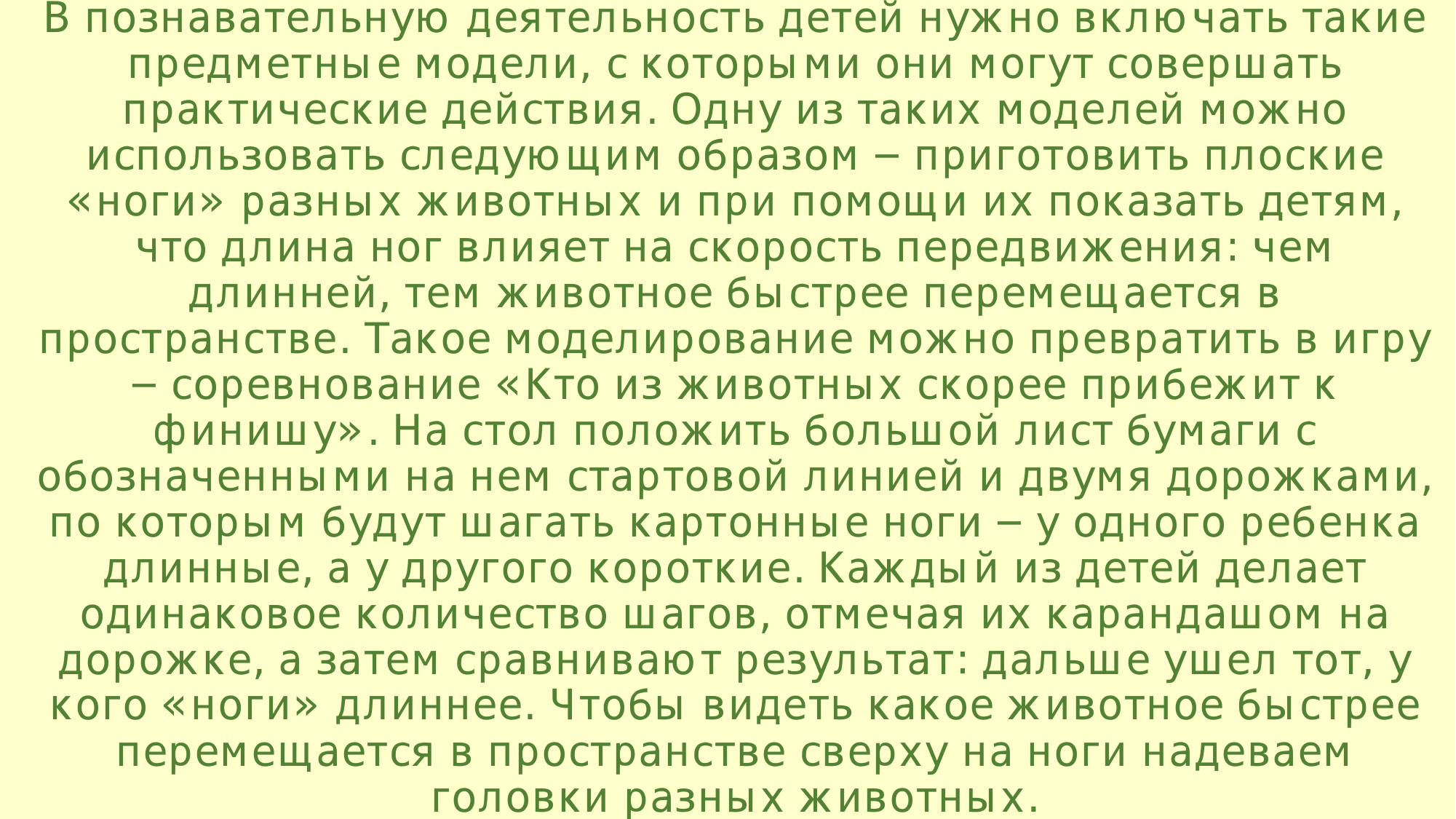

# В познавательную деятельность детей нужно включать такие предметные модели, с которыми они могут совершать практические действия. Одну из таких моделей можно использовать следующим образом – приготовить плоские «ноги» разных животных и при помощи их показать детям, что длина ног влияет на скорость передвижения: чем длинней, тем животное быстрее перемещается в пространстве. Такое моделирование можно превратить в игру – соревнование «Кто из животных скорее прибежит к финишу». На стол положить большой лист бумаги с обозначенными на нем стартовой линией и двумя дорожками, по которым будут шагать картонные ноги – у одного ребенка длинные, а у другого короткие. Каждый из детей делает одинаковое количество шагов, отмечая их карандашом на дорожке, а затем сравнивают результат: дальше ушел тот, у кого «ноги» длиннее. Чтобы видеть какое животное быстрее перемещается в пространстве сверху на ноги надеваем головки разных животных.